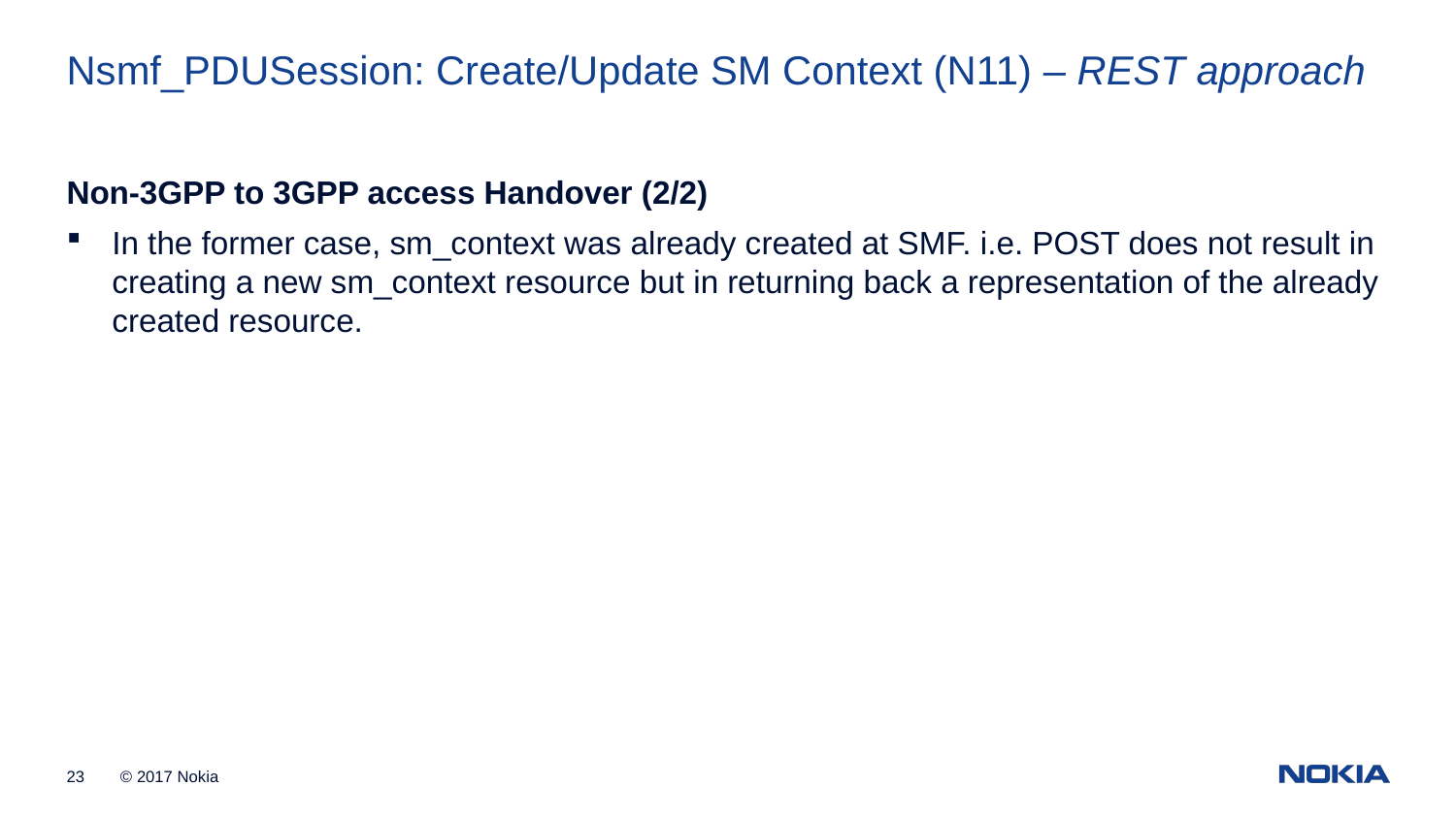

Nsmf_PDUSession: Create/Update SM Context (N11) – REST approach
Non-3GPP to 3GPP access Handover (2/2)
In the former case, sm_context was already created at SMF. i.e. POST does not result in creating a new sm_context resource but in returning back a representation of the already created resource.